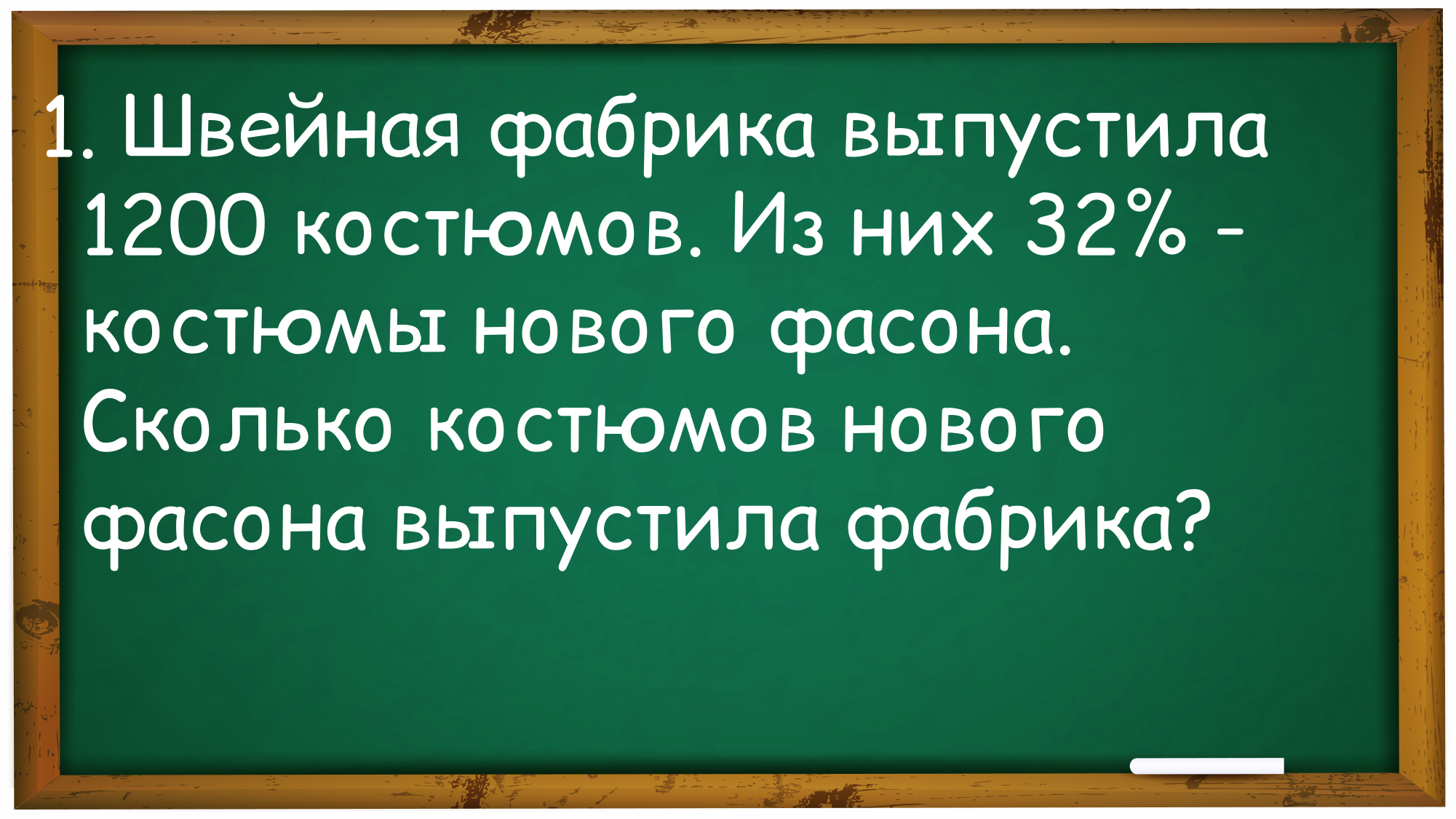

Швейная фабрика выпустила 1200 костюмов. Из них 32% - костюмы нового фасона. Сколько костюмов нового фасона выпустила фабрика?